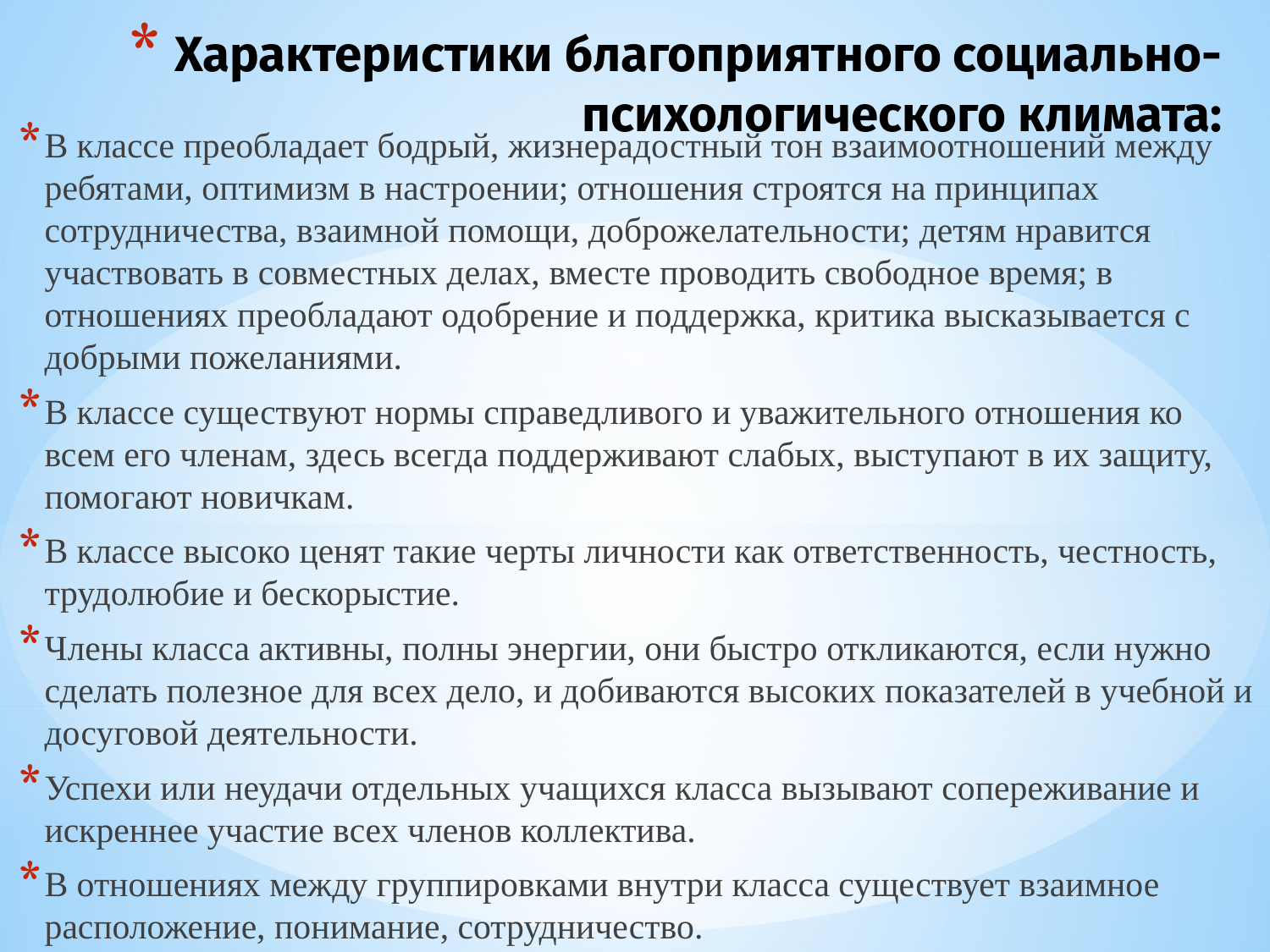

# Характеристики благоприятного социально-психологического климата:
В классе преобладает бодрый, жизнерадостный тон взаимоотношений между ребятами, оптимизм в настроении; отношения строятся на принципах сотрудничества, взаимной помощи, доброжелательности; детям нравится участвовать в совместных делах, вместе проводить свободное время; в отношениях преобладают одобрение и поддержка, критика высказывается с добрыми пожеланиями.
В классе существуют нормы справедливого и уважительного отношения ко всем его членам, здесь всегда поддерживают слабых, выступают в их защиту, помогают новичкам.
В классе высоко ценят такие черты личности как ответственность, честность, трудолюбие и бескорыстие.
Члены класса активны, полны энергии, они быстро откликаются, если нужно сделать полезное для всех дело, и добиваются высоких показателей в учебной и досуговой деятельности.
Успехи или неудачи отдельных учащихся класса вызывают сопереживание и искреннее участие всех членов коллектива.
В отношениях между группировками внутри класса существует взаимное расположение, понимание, сотрудничество.